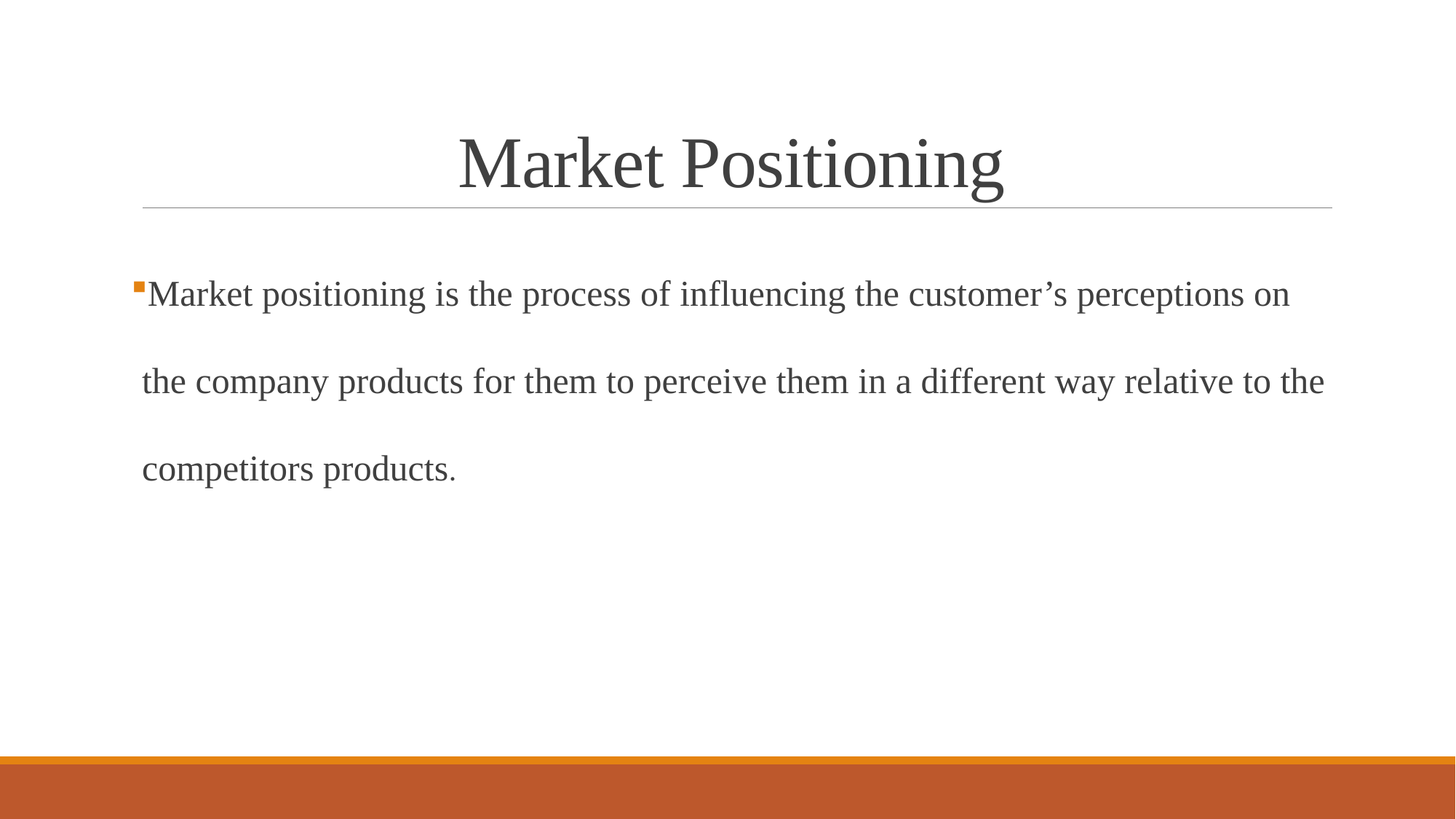

# Market Positioning
Market positioning is the process of influencing the customer’s perceptions on the company products for them to perceive them in a different way relative to the competitors products.